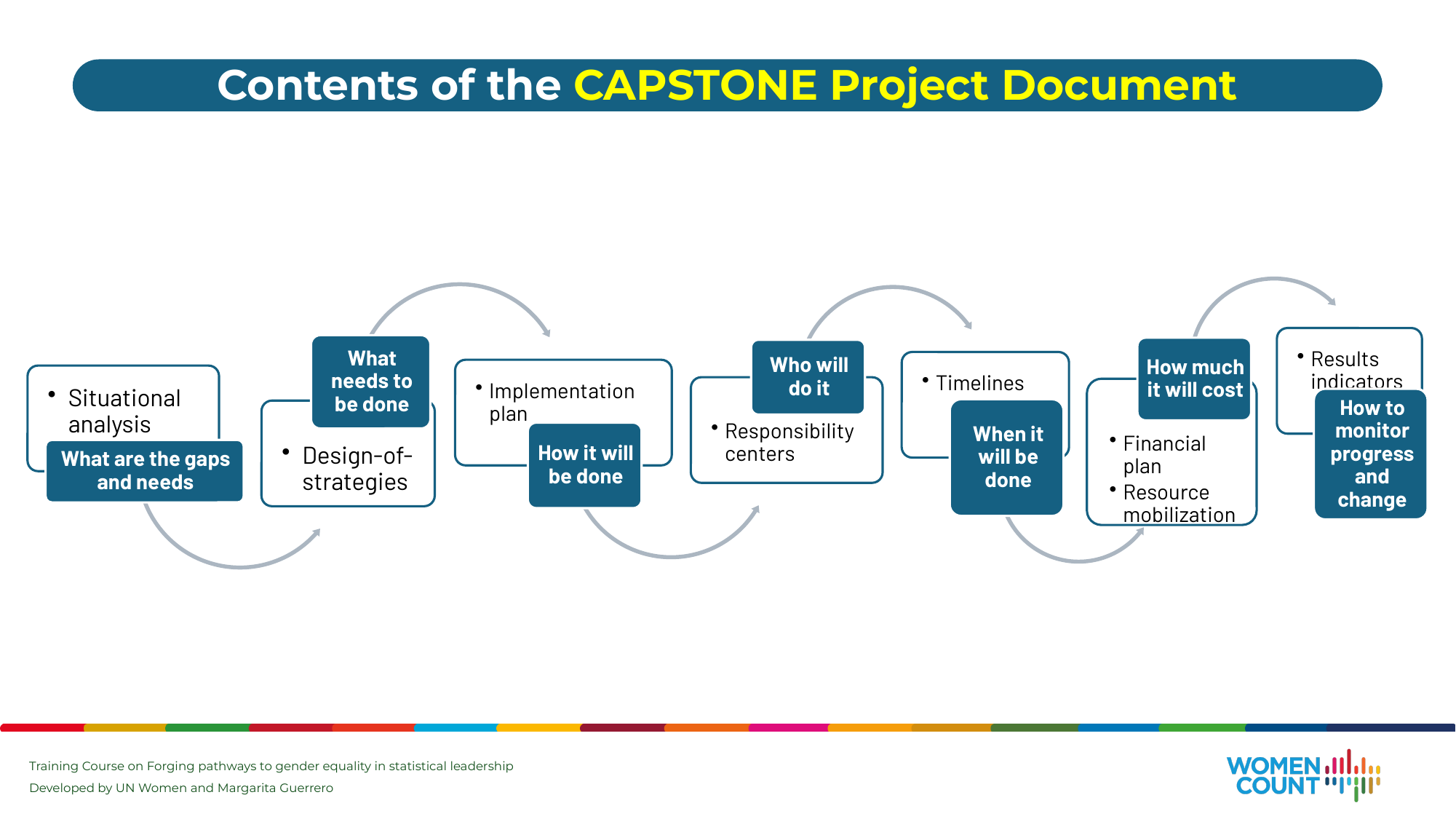

Situational analysis
What are the gaps and needs
Design-of-strategies
What needs to be done
Implementation plan
How it will be done
Responsibility centers
Who will do it
Timelines
When it will be done
Financial plan
Resource mobilization
How much it will cost
Results indicators
How to monitor progress and change
Contents of the CAPSTONE Project Document
Training Course on Forging pathways to gender equality in statistical leadership
Developed by UN Women and Margarita Guerrero